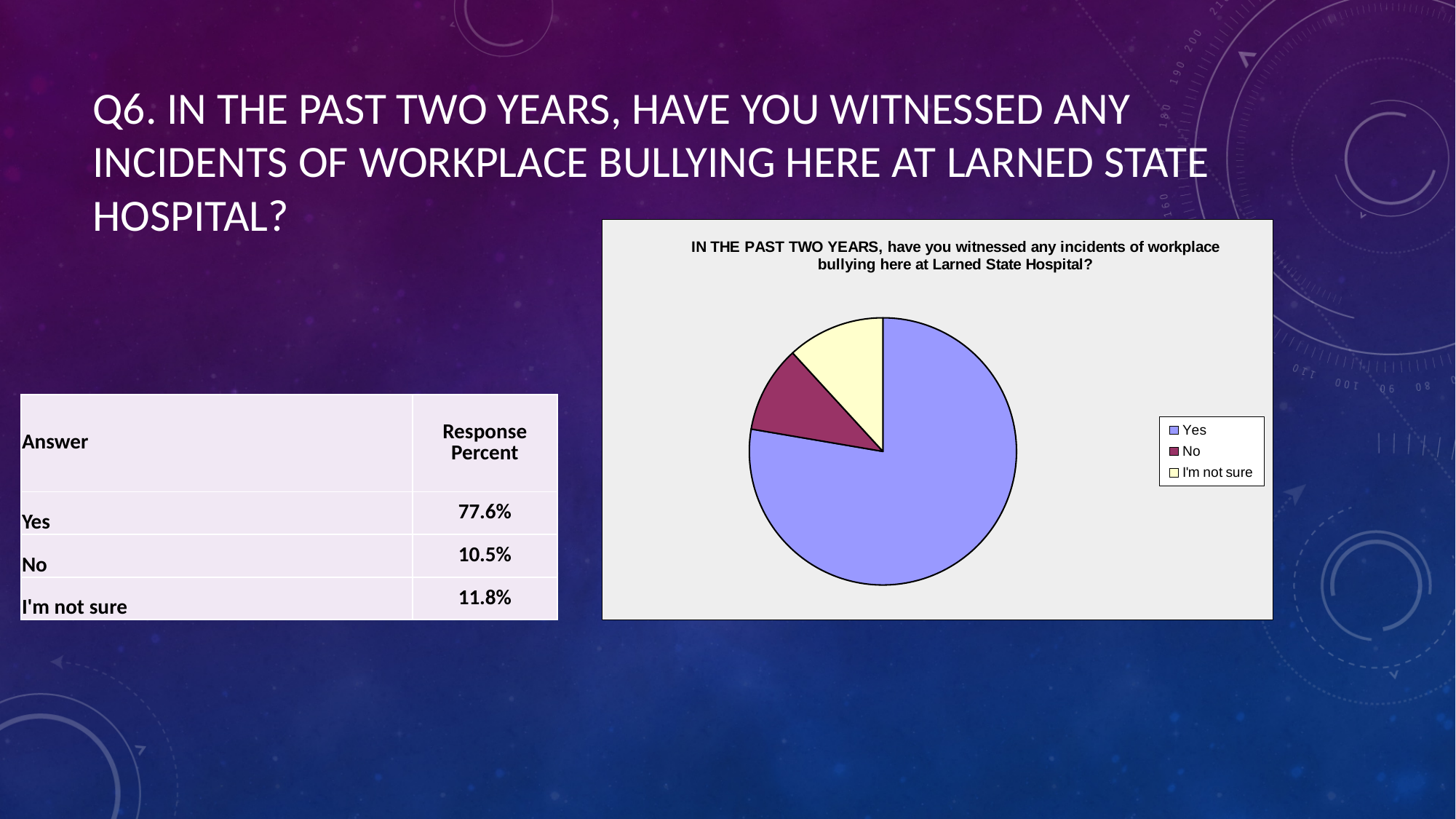

# Q6. IN THE PAST TWO YEARS, have you witnessed any incidents of workplace bullying here at Larned State Hospital?

### Chart: IN THE PAST TWO YEARS, have you witnessed any incidents of workplace bullying here at Larned State Hospital?

| Category |  |
|---|---|
| Yes | 0.7759999999999999 |
| No | 0.105 |
| I'm not sure | 0.11800000000000001 |
| Answer | Response Percent |
| --- | --- |
| Yes | 77.6% |
| No | 10.5% |
| I'm not sure | 11.8% |